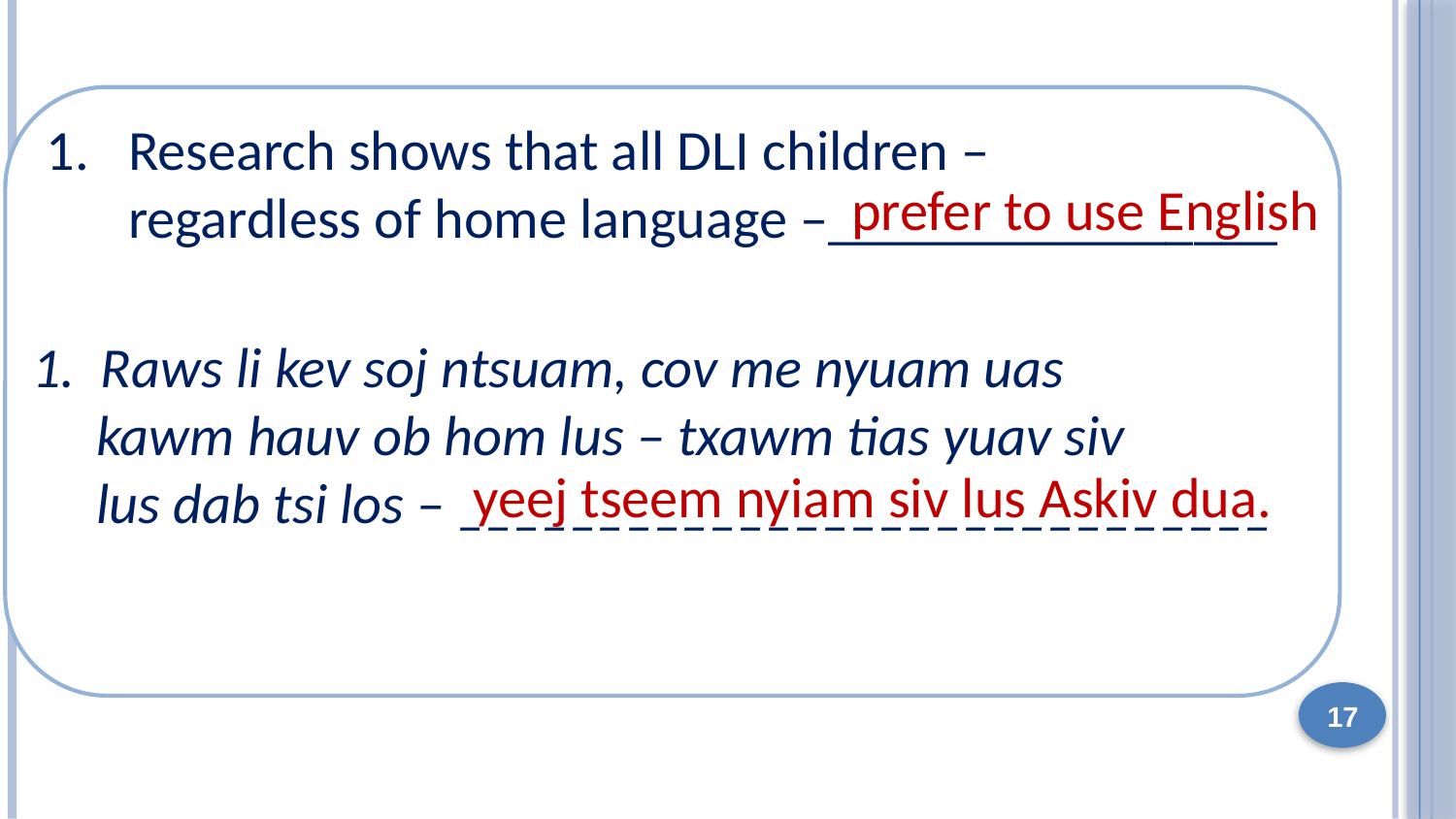

.  Research shows that all DLI children – regdless of home language –_______.

La investigación muestra que todos los niños de DLI, independientemente del idioma que se hable en casa, _______.
.  Research shows that all DLI children – regardless of home language –_______.

La investigación muestra que todos los niños de DLI, independientemente del idioma que se
Research shows that all DLI children –
regardless of home language –________________
prefer to use English
 1.  Raws li kev soj ntsuam, cov me nyuam uas
      kawm hauv ob hom lus – txawm tias yuav siv
      lus dab tsi los – _____________________________
yeej tseem nyiam siv lus Askiv dua.
17